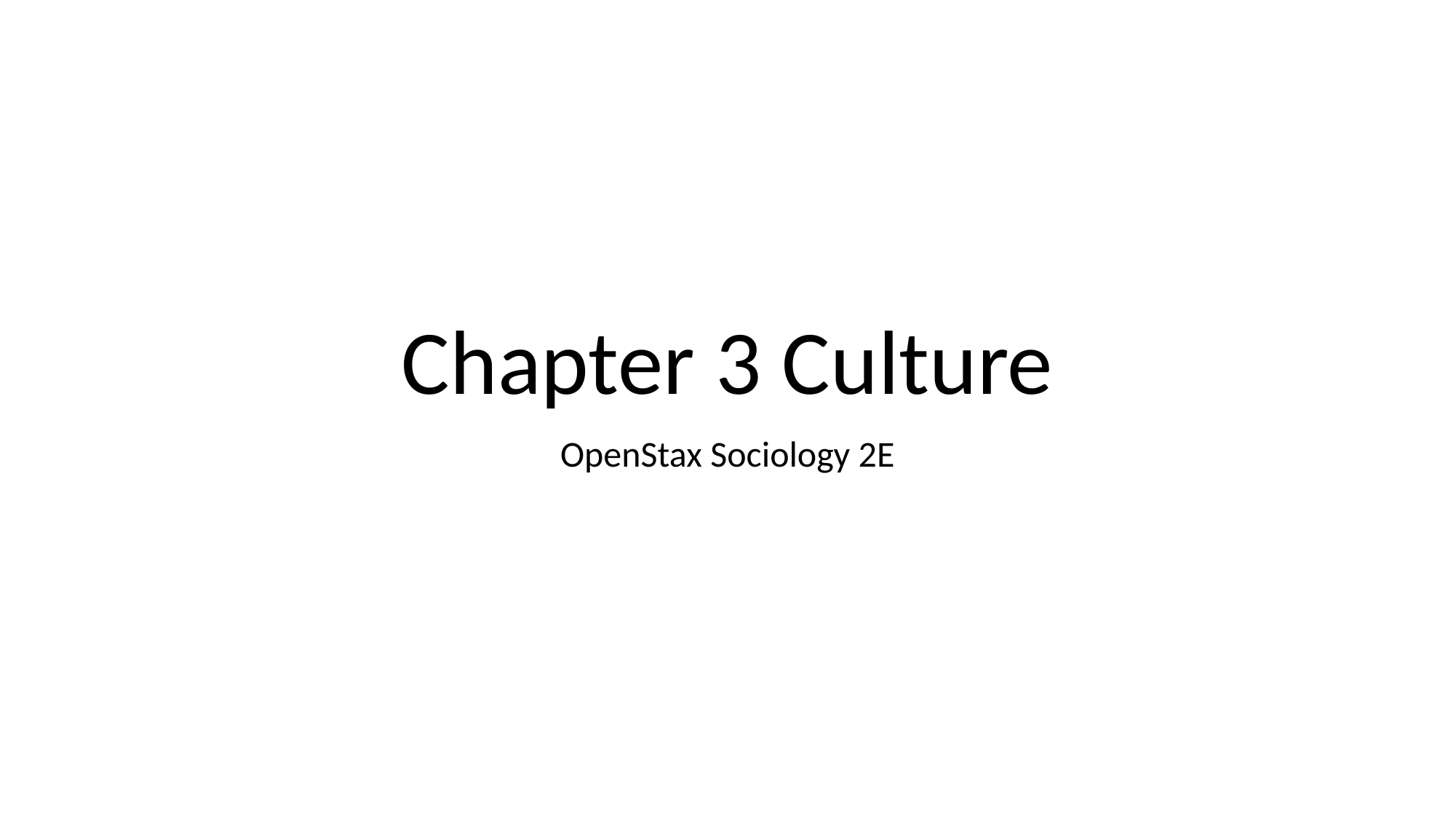

# Chapter 3 Culture
OpenStax Sociology 2E